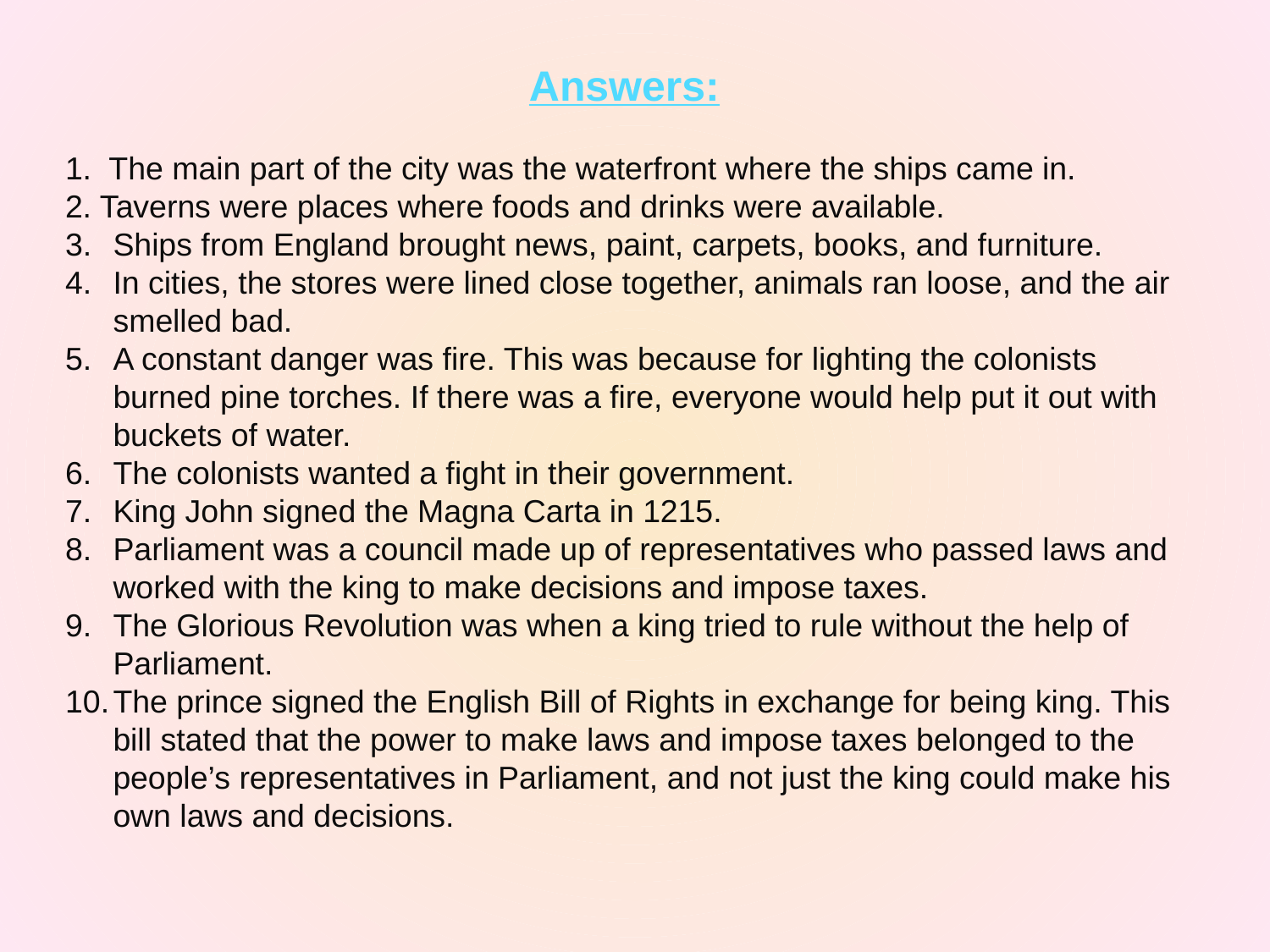

Answers:

1.  The main part of the city was the waterfront where the ships came in.
2. Taverns were places where foods and drinks were available.
Ships from England brought news, paint, carpets, books, and furniture.
In cities, the stores were lined close together, animals ran loose, and the air smelled bad.
A constant danger was fire. This was because for lighting the colonists burned pine torches. If there was a fire, everyone would help put it out with buckets of water.
The colonists wanted a fight in their government.
King John signed the Magna Carta in 1215.
Parliament was a council made up of representatives who passed laws and worked with the king to make decisions and impose taxes.
The Glorious Revolution was when a king tried to rule without the help of Parliament.
The prince signed the English Bill of Rights in exchange for being king. This bill stated that the power to make laws and impose taxes belonged to the people’s representatives in Parliament, and not just the king could make his own laws and decisions.